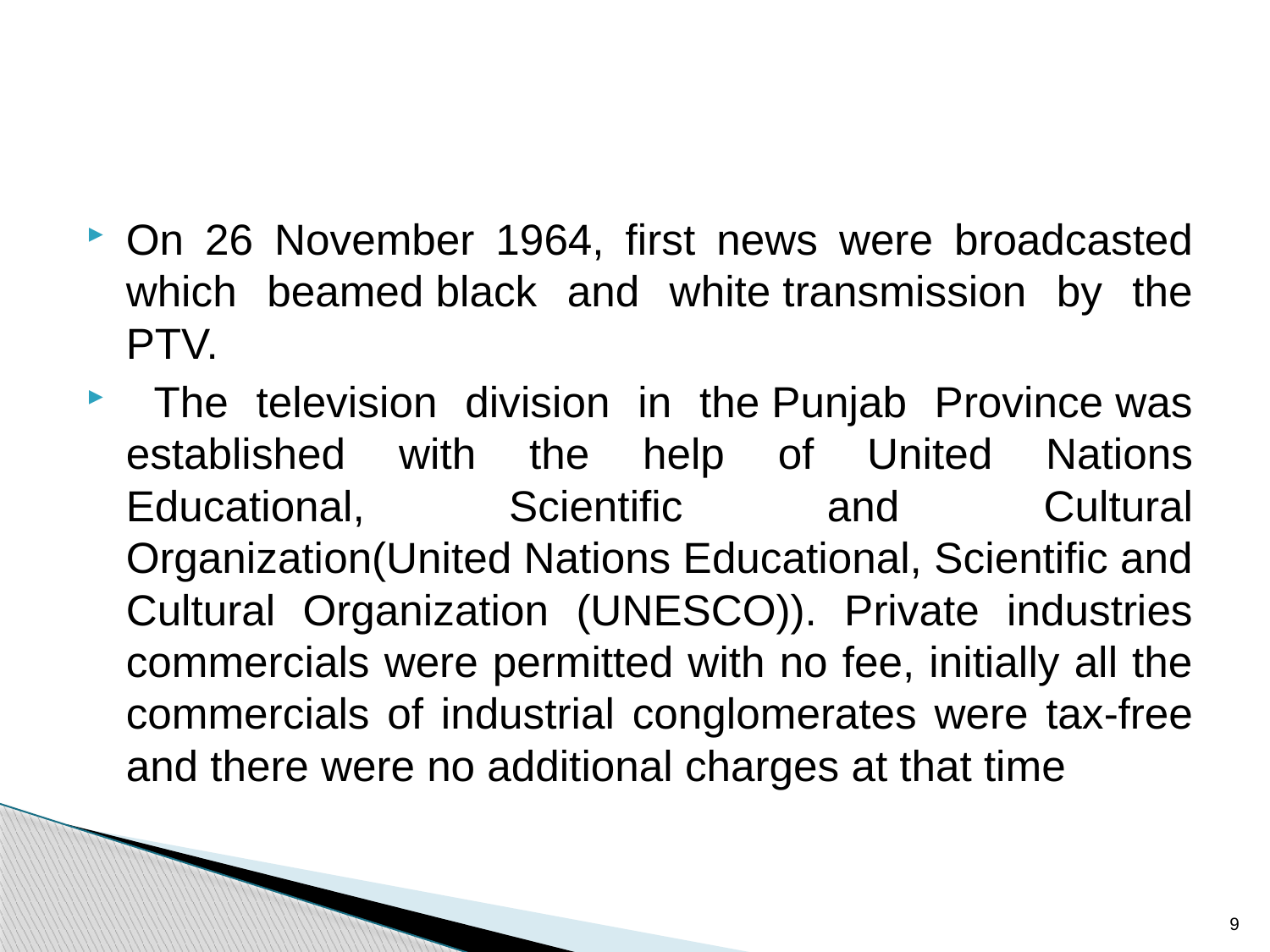

#
On 26 November 1964, first news were broadcasted which beamed black and white transmission by the PTV.
 The television division in the Punjab Province was established with the help of United Nations Educational, Scientific and Cultural Organization(United Nations Educational, Scientific and Cultural Organization (UNESCO)). Private industries commercials were permitted with no fee, initially all the commercials of industrial conglomerates were tax-free and there were no additional charges at that time
9